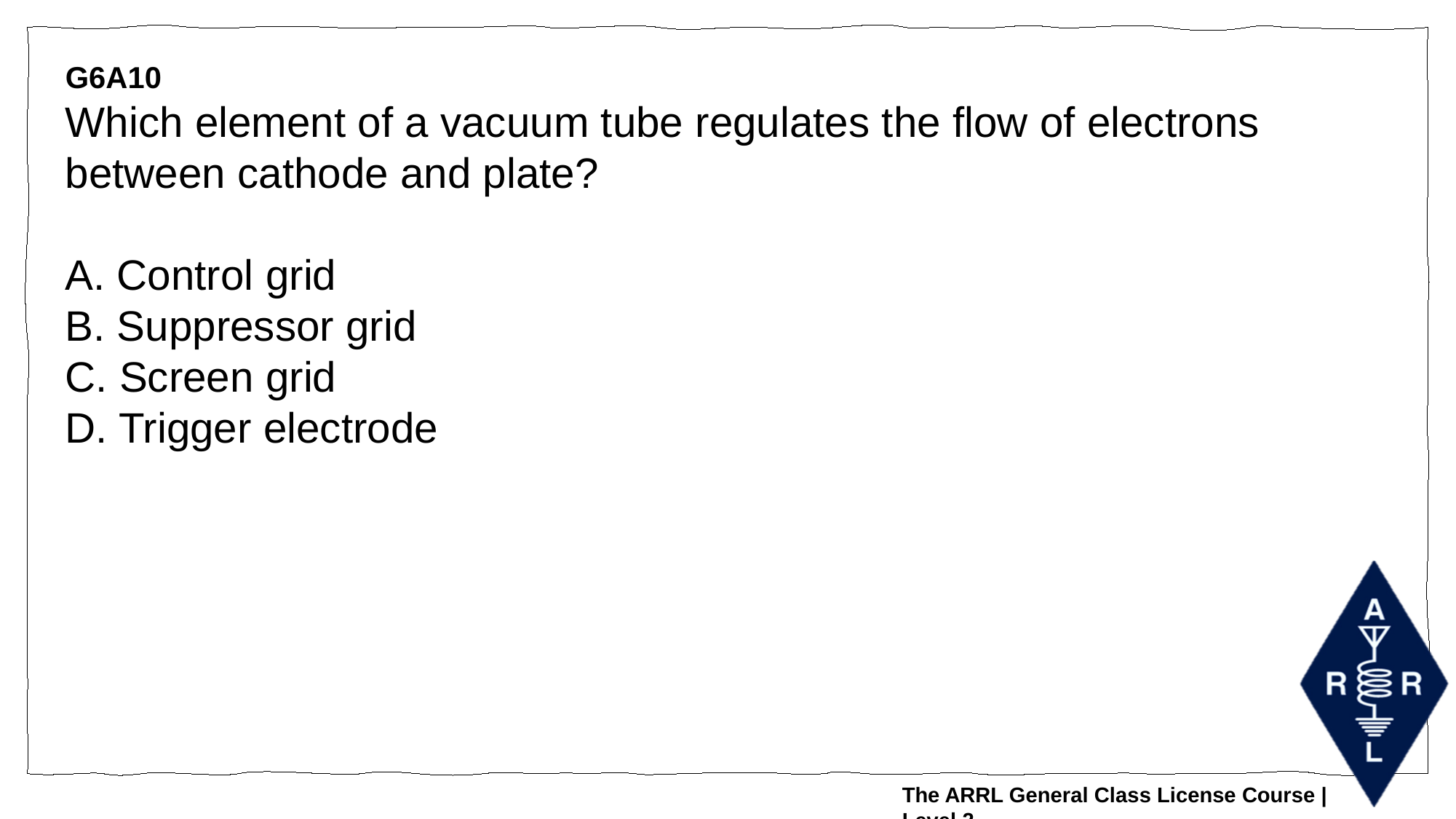

G6A10
Which element of a vacuum tube regulates the flow of electrons between cathode and plate?

A. Control grid
B. Suppressor grid
C. Screen grid
D. Trigger electrode